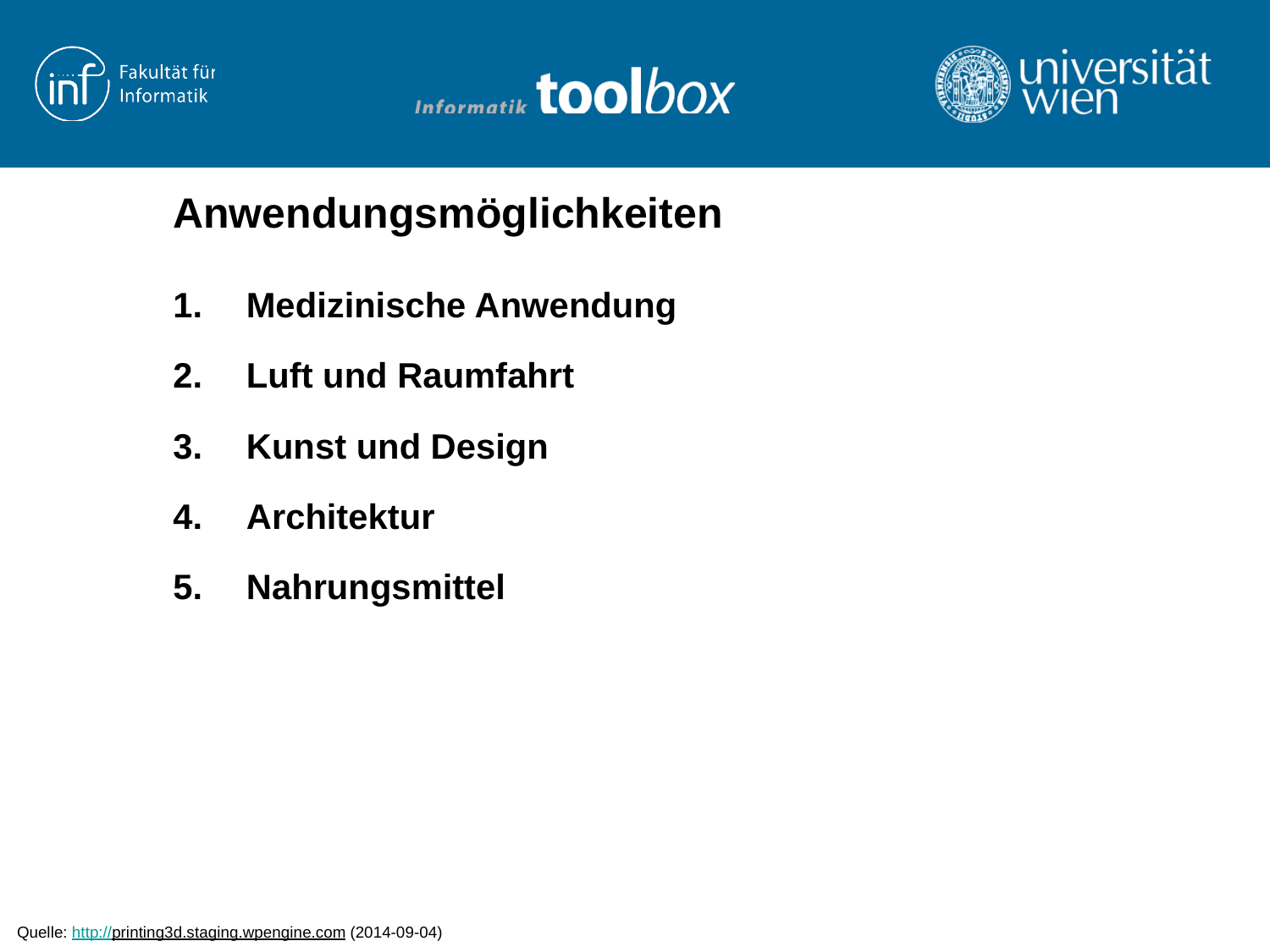

# Anwendungsmöglichkeiten
 Medizinische Anwendung
 Luft und Raumfahrt
 Kunst und Design
 Architektur
 Nahrungsmittel
Quelle: http://printing3d.staging.wpengine.com (2014-09-04)